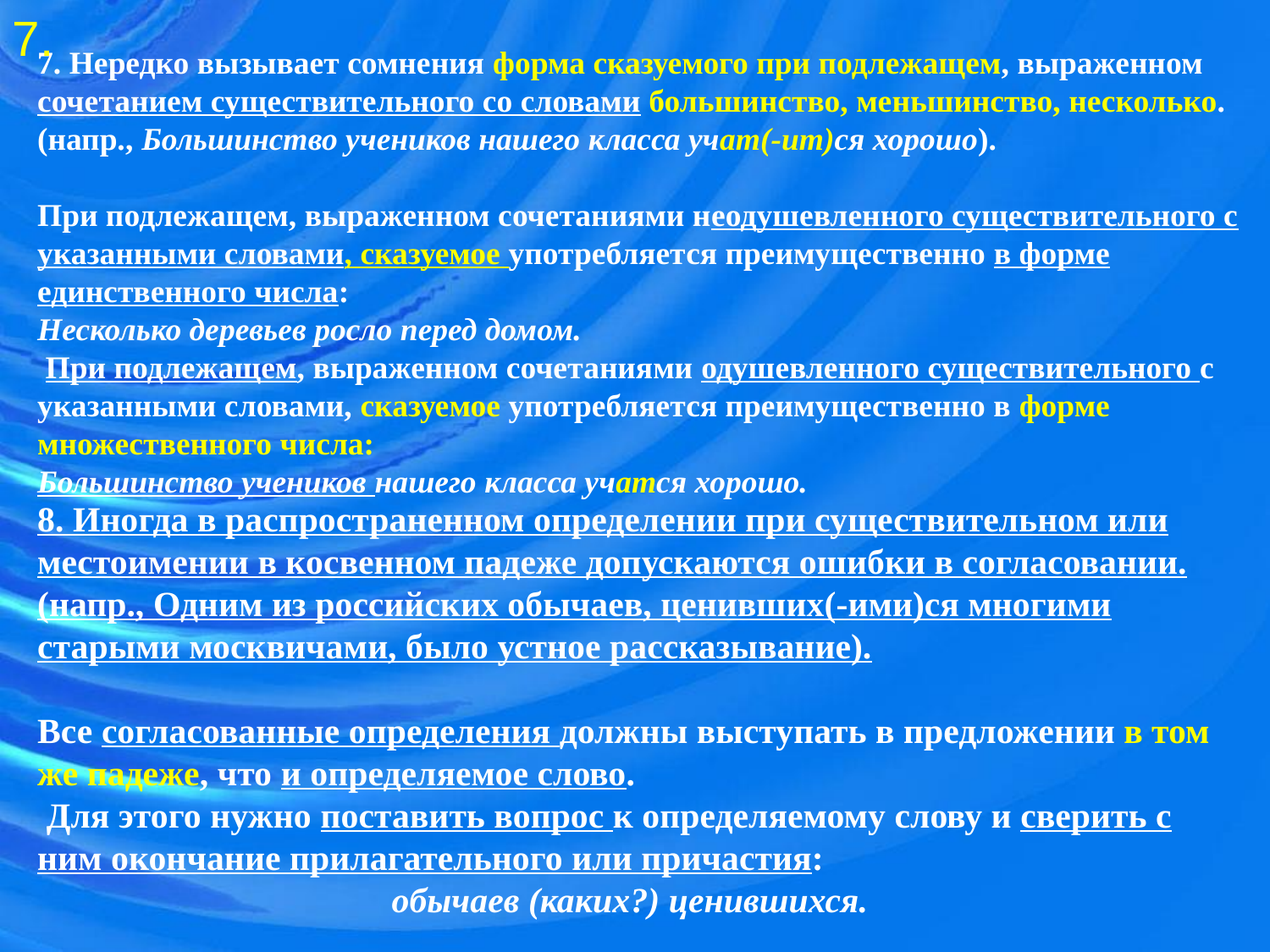

7.
7. Нередко вызывает сомнения форма сказуемого при подлежащем, выраженном сочетанием существительного со словами большинство, меньшинство, несколько.
(напр., Большинство учеников нашего класса учат(-ит)ся хорошо).

При подлежащем, выраженном сочетаниями неодушевленного существительного с указанными словами, сказуемое употребляется преимущественно в форме единственного числа:
Несколько деревьев росло перед домом.
 При подлежащем, выраженном сочетаниями одушевленного существительного с указанными словами, сказуемое употребляется преимущественно в форме множественного числа:
Большинство учеников нашего класса учатся хорошо.
8. Иногда в распространенном определении при существительном или местоимении в косвенном падеже допускаются ошибки в согласовании. (напр., Одним из российских обычаев, ценивших(-ими)ся многими старыми москвичами, было устное рассказывание).

Все согласованные определения должны выступать в предложении в том же падеже, что и определяемое слово.
 Для этого нужно поставить вопрос к определяемому слову и сверить с ним окончание прилагательного или причастия:
обычаев (каких?) ценившихся.